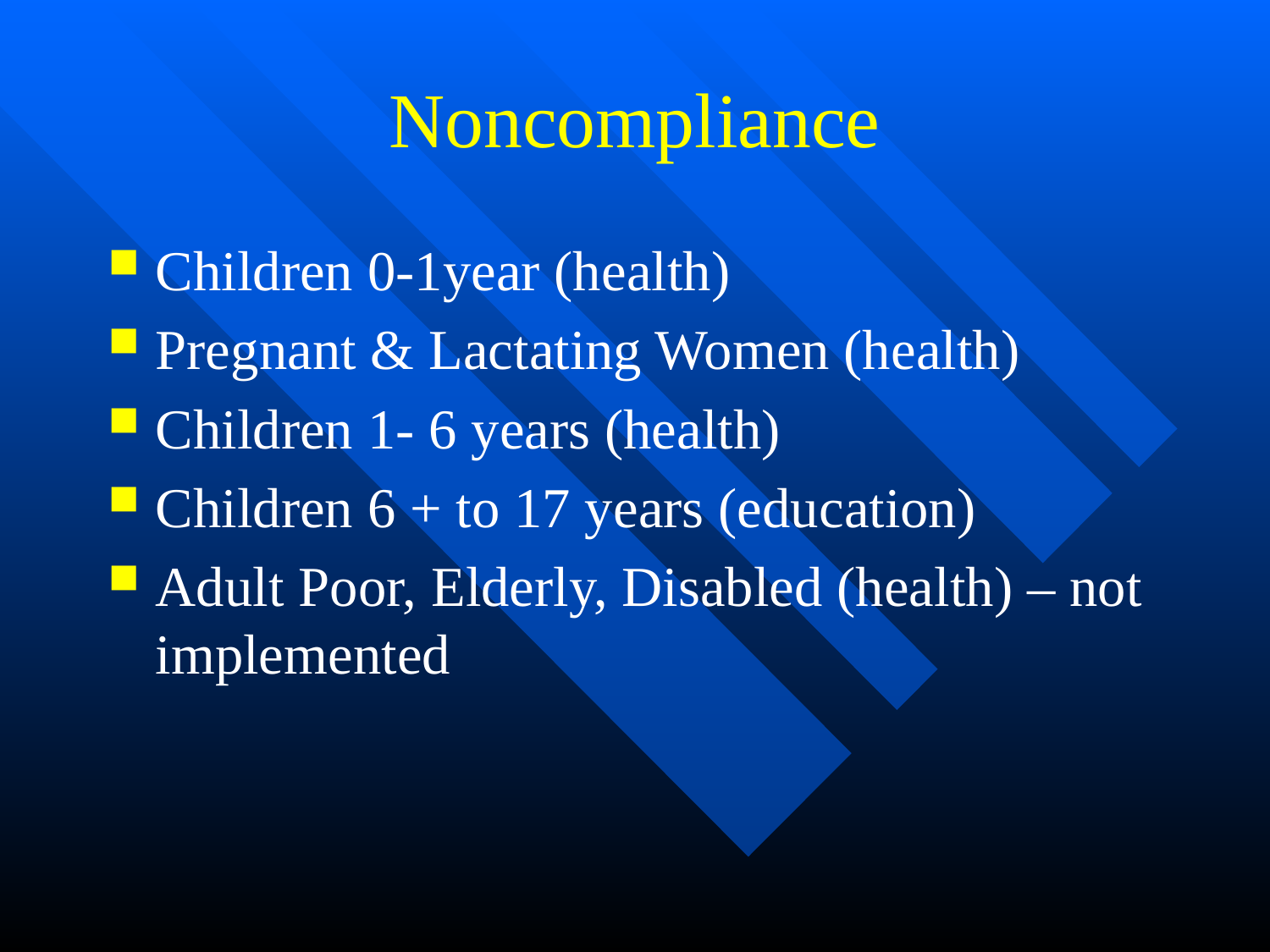

# Noncompliance
Children 0-1year (health)
Pregnant & Lactating Women (health)
Children 1- 6 years (health)
Children 6 + to 17 years (education)
Adult Poor, Elderly, Disabled (health) – not implemented